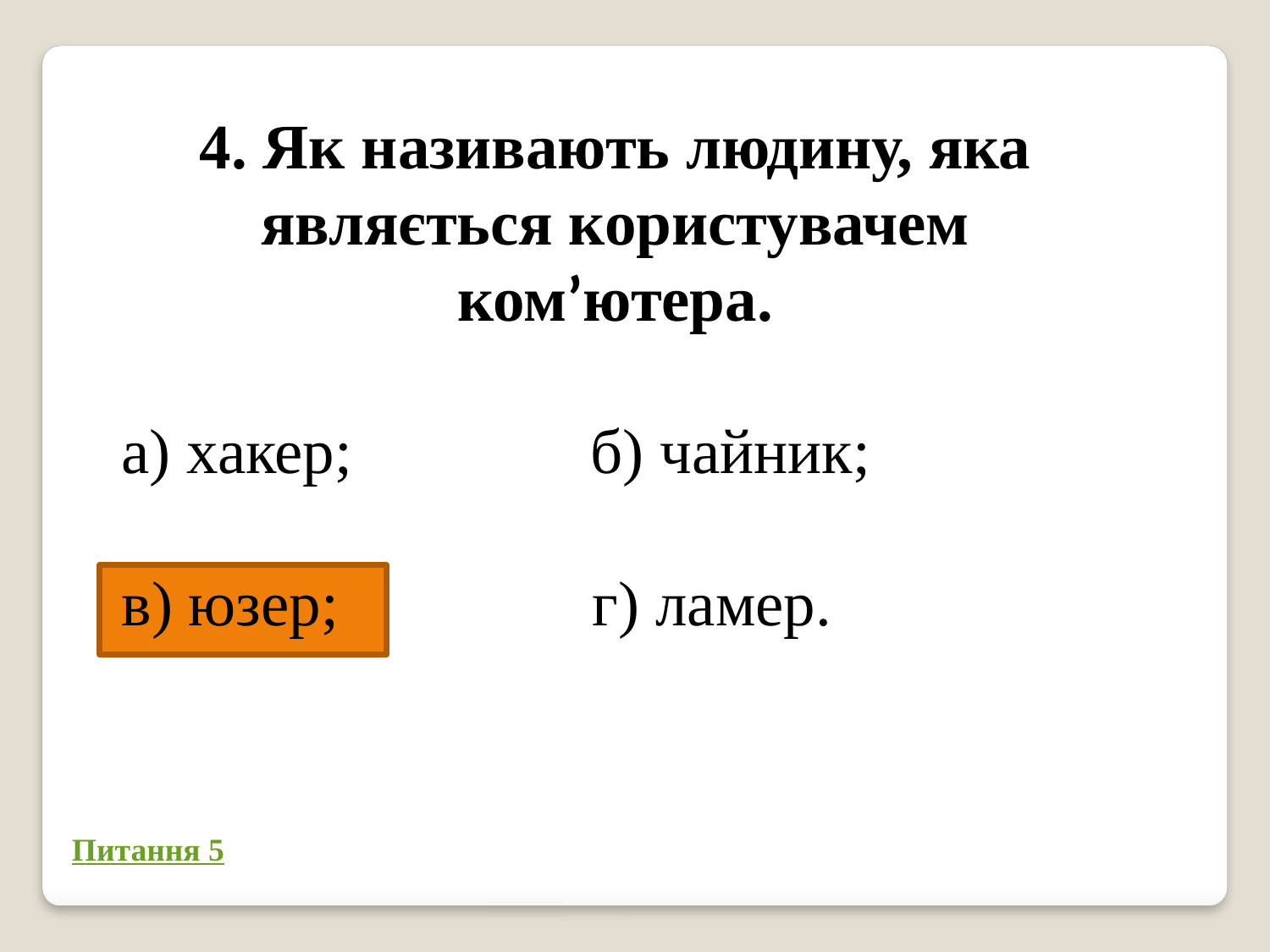

4. Як називають людину, яка являється користувачем ком’ютера.

а) хакер;               б) чайник;

в) юзер;                г) ламер.

Питання 5